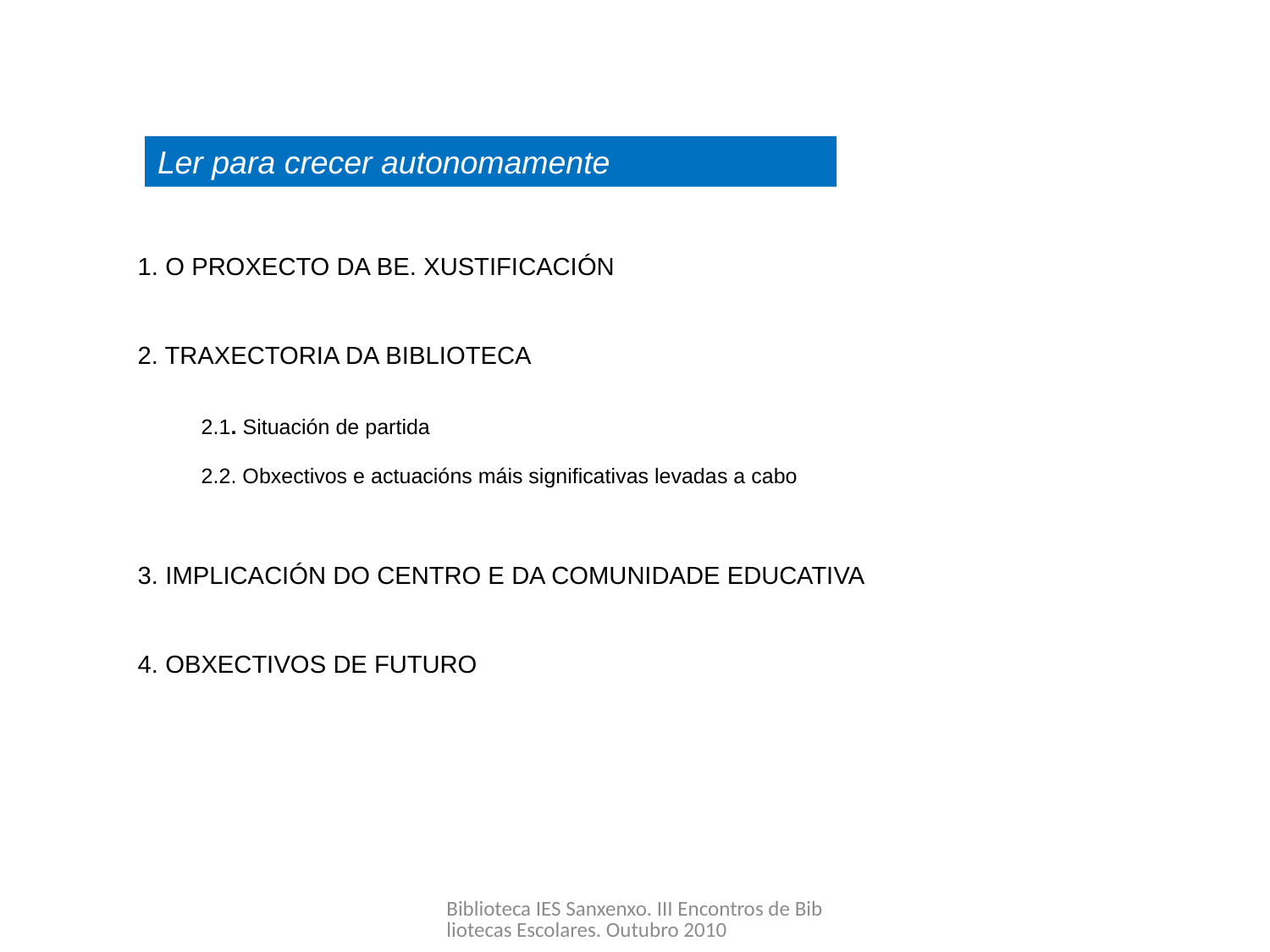

1. O PROXECTO DA BE. XUSTIFICACIÓN

2. TRAXECTORIA DA BIBLIOTECA

2.1. Situación de partida

2.2. Obxectivos e actuacións máis significativas levadas a cabo

3. IMPLICACIÓN DO CENTRO E DA COMUNIDADE EDUCATIVA

4. OBXECTIVOS DE FUTURO

Ler para crecer autonomamente
Biblioteca IES Sanxenxo. III Encontros de Bibliotecas Escolares. Outubro 2010